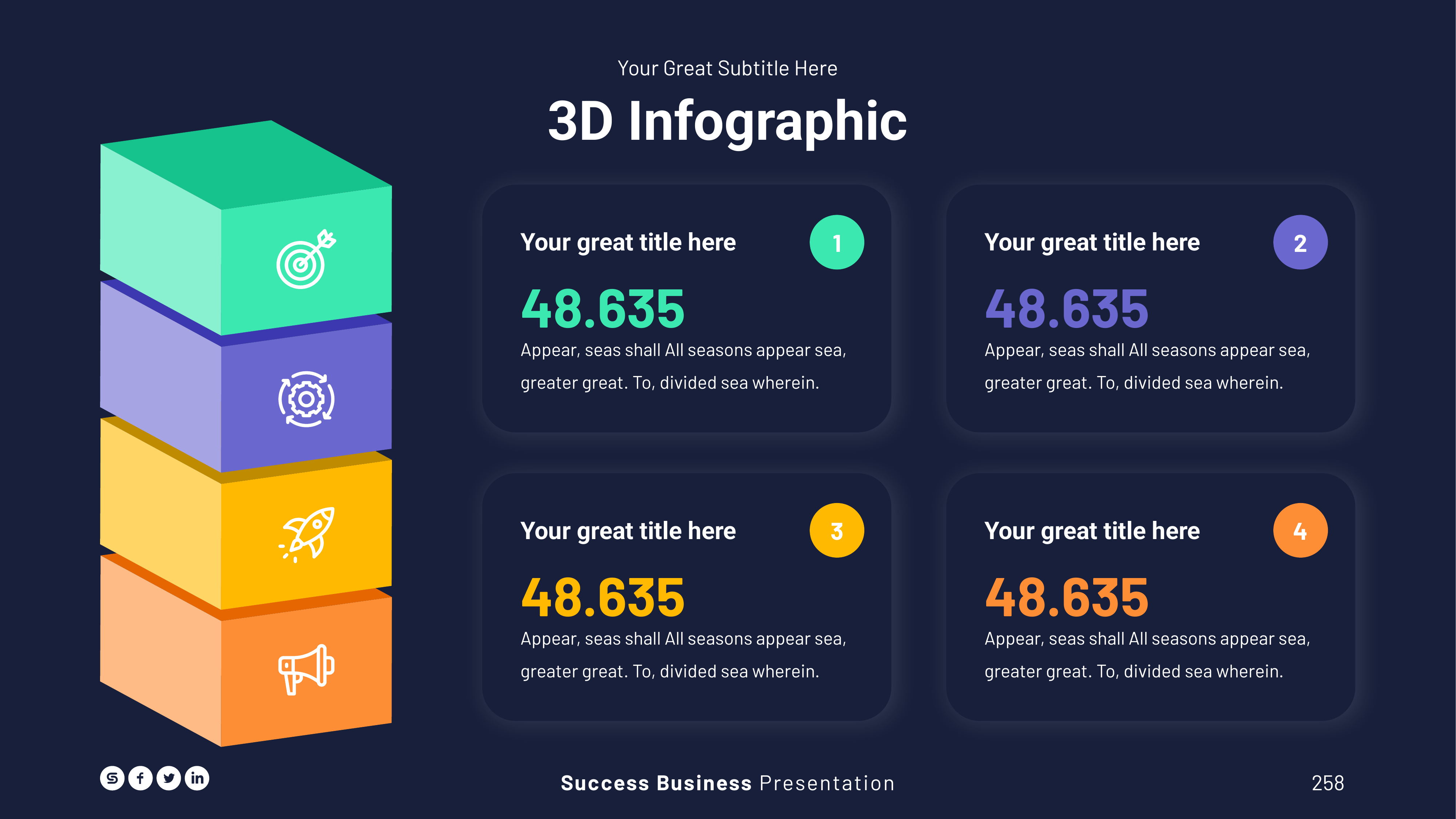

Your Great Subtitle Here
3D Infographic

Your great title here
48.635
Appear, seas shall All seasons appear sea, greater great. To, divided sea wherein.
1

Your great title here
48.635
Appear, seas shall All seasons appear sea, greater great. To, divided sea wherein.
2

Your great title here
48.635
Appear, seas shall All seasons appear sea, greater great. To, divided sea wherein.
3

Your great title here
48.635
Appear, seas shall All seasons appear sea, greater great. To, divided sea wherein.
4